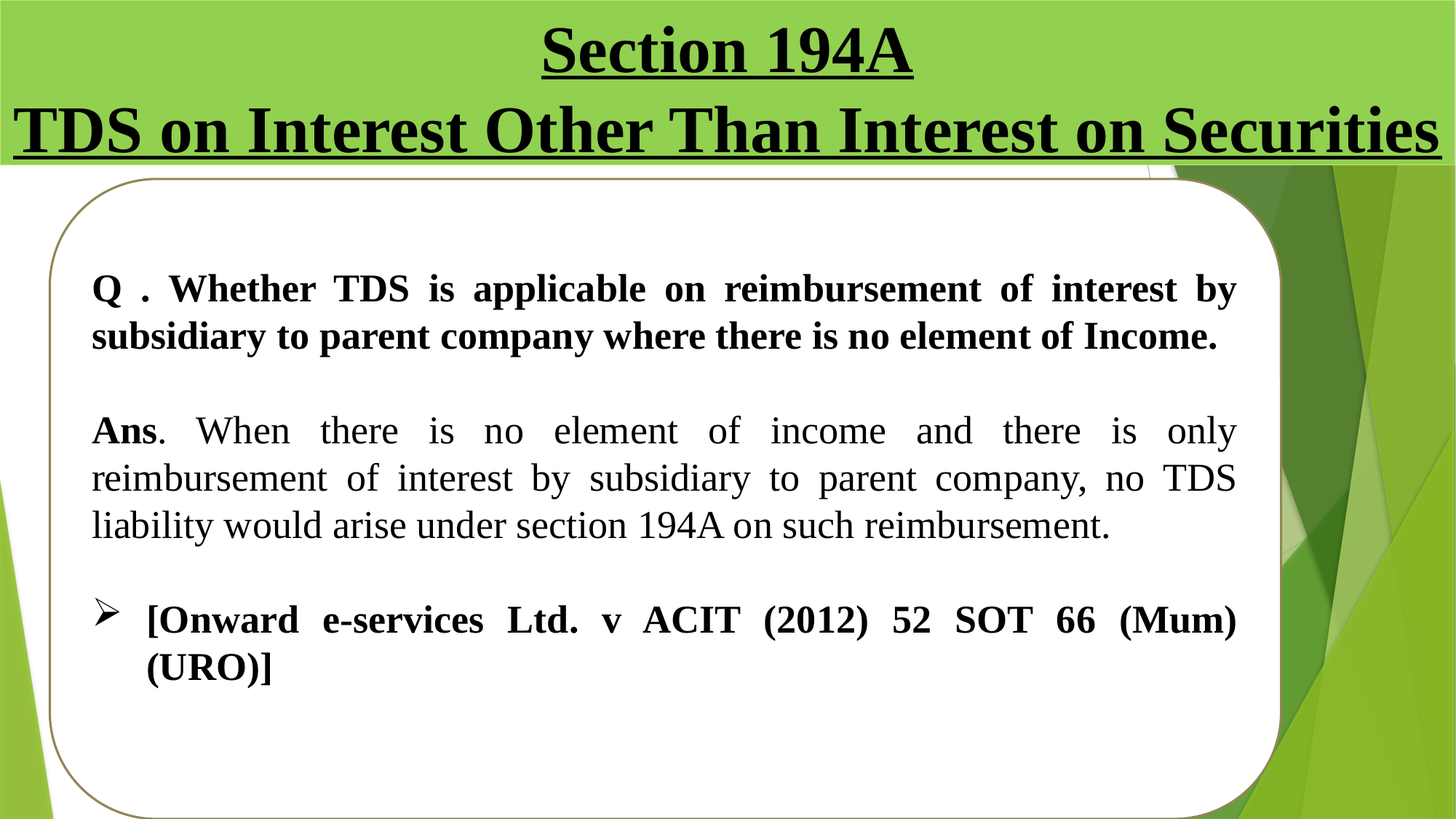

# Section 194A TDS on Interest Other Than Interest on Securities
Q . Whether TDS is applicable on reimbursement of interest by subsidiary to parent company where there is no element of Income.

Ans. When there is no element of income and there is only reimbursement of interest by subsidiary to parent company, no TDS liability would arise under section 194A on such reimbursement.

[Onward e-services Ltd. v ACIT (2012) 52 SOT 66 (Mum) (URO)]